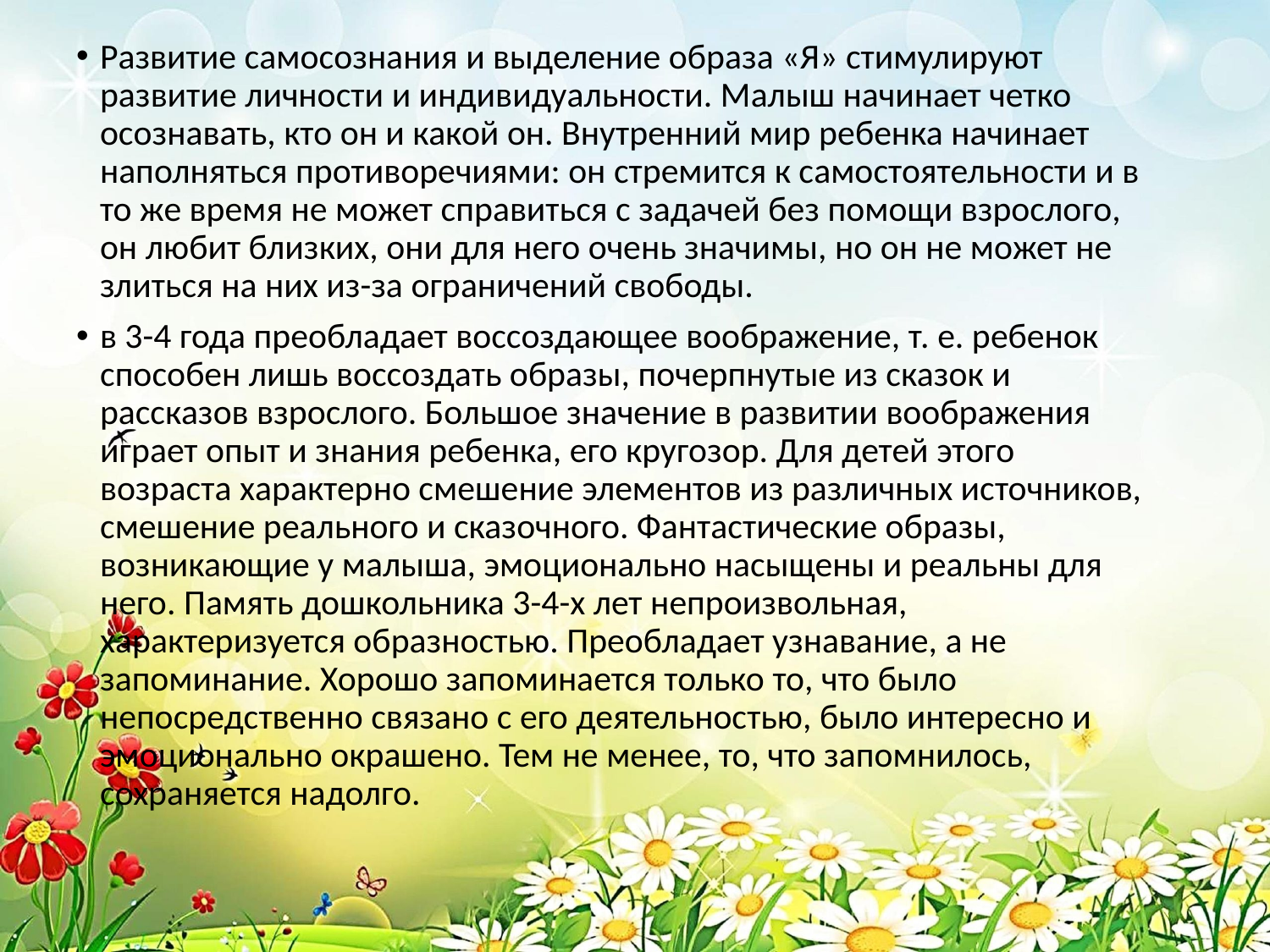

#
Развитие самосознания и выделение образа «Я» стимулируют развитие личности и индивидуальности. Малыш начинает четко осознавать, кто он и какой он. Внутренний мир ребенка начинает наполняться противоречиями: он стремится к самостоятельности и в то же время не может справиться с задачей без помощи взрослого, он любит близких, они для него очень значимы, но он не может не злиться на них из-за ограничений свободы.
в 3-4 года преобладает воссоздающее воображение, т. е. ребенок способен лишь воссоздать образы, почерпнутые из сказок и рассказов взрослого. Большое значение в развитии воображения играет опыт и знания ребенка, его кругозор. Для детей этого возраста характерно смешение элементов из различных источников, смешение реального и сказочного. Фантастические образы, возникающие у малыша, эмоционально насыщены и реальны для него. Память дошкольника 3-4-х лет непроизвольная, характеризуется образностью. Преобладает узнавание, а не запоминание. Хорошо запоминается только то, что было непосредственно связано с его деятельностью, было интересно и эмоционально окрашено. Тем не менее, то, что запомнилось, сохраняется надолго.